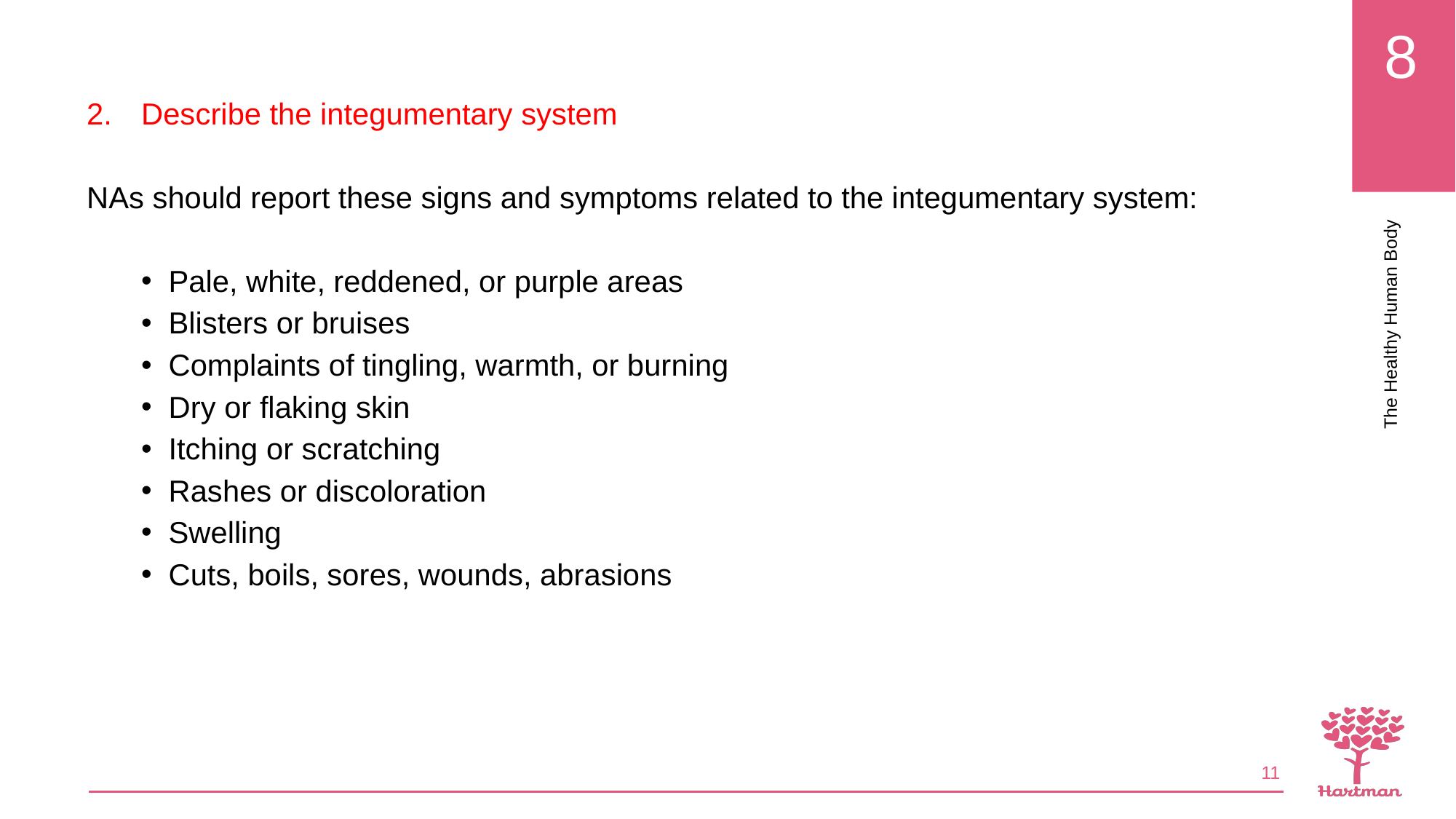

Describe the integumentary system

NAs should report these signs and symptoms related to the integumentary system:

Pale, white, reddened, or purple areas
Blisters or bruises
Complaints of tingling, warmth, or burning
Dry or flaking skin
Itching or scratching
Rashes or discoloration
Swelling
Cuts, boils, sores, wounds, abrasions
11